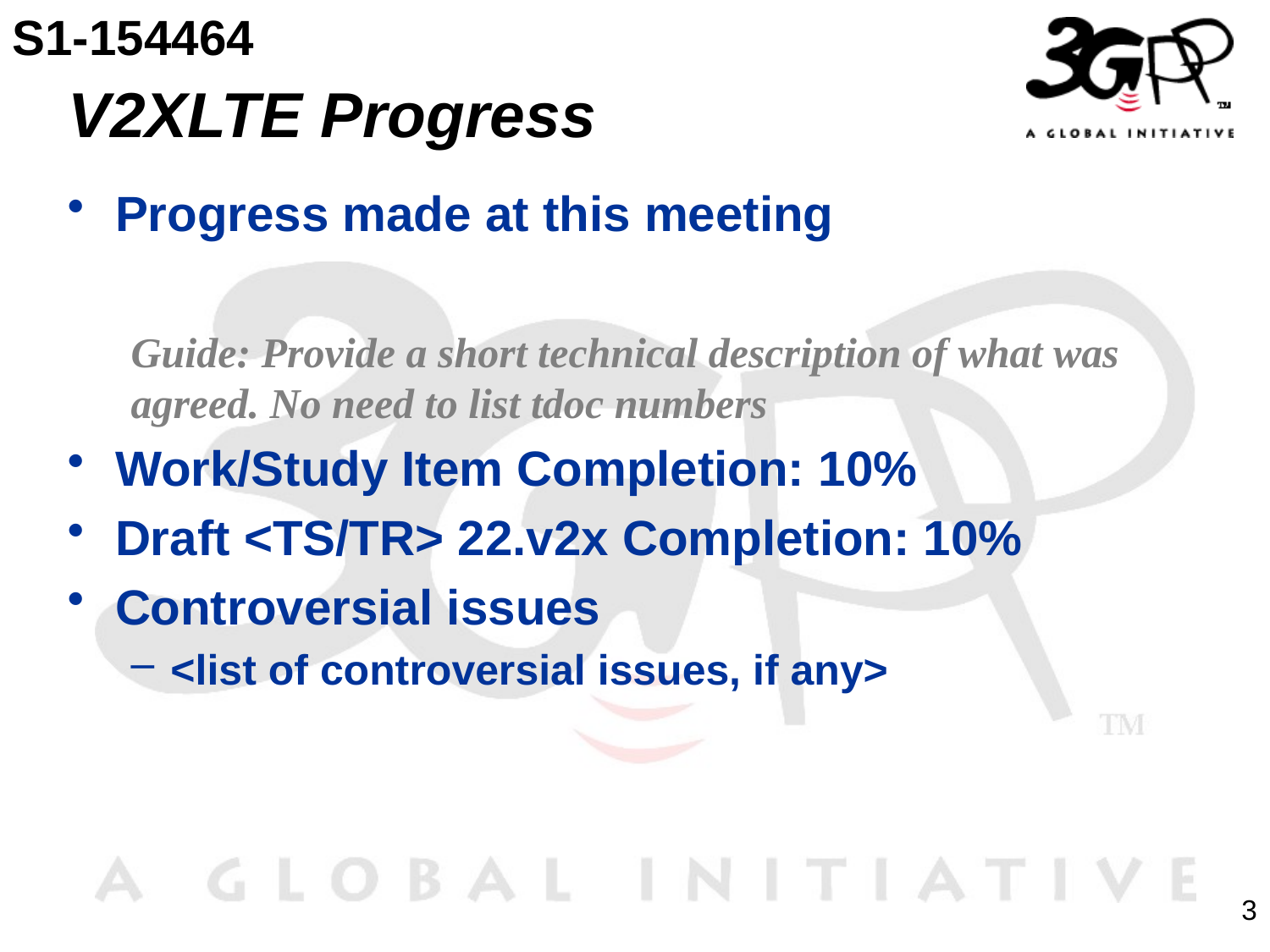

S1-154464
# V2XLTE Progress
Progress made at this meeting

Guide: Provide a short technical description of what was agreed. No need to list tdoc numbers
Work/Study Item Completion: 10%
Draft <TS/TR> 22.v2x Completion: 10%
Controversial issues
<list of controversial issues, if any>
3